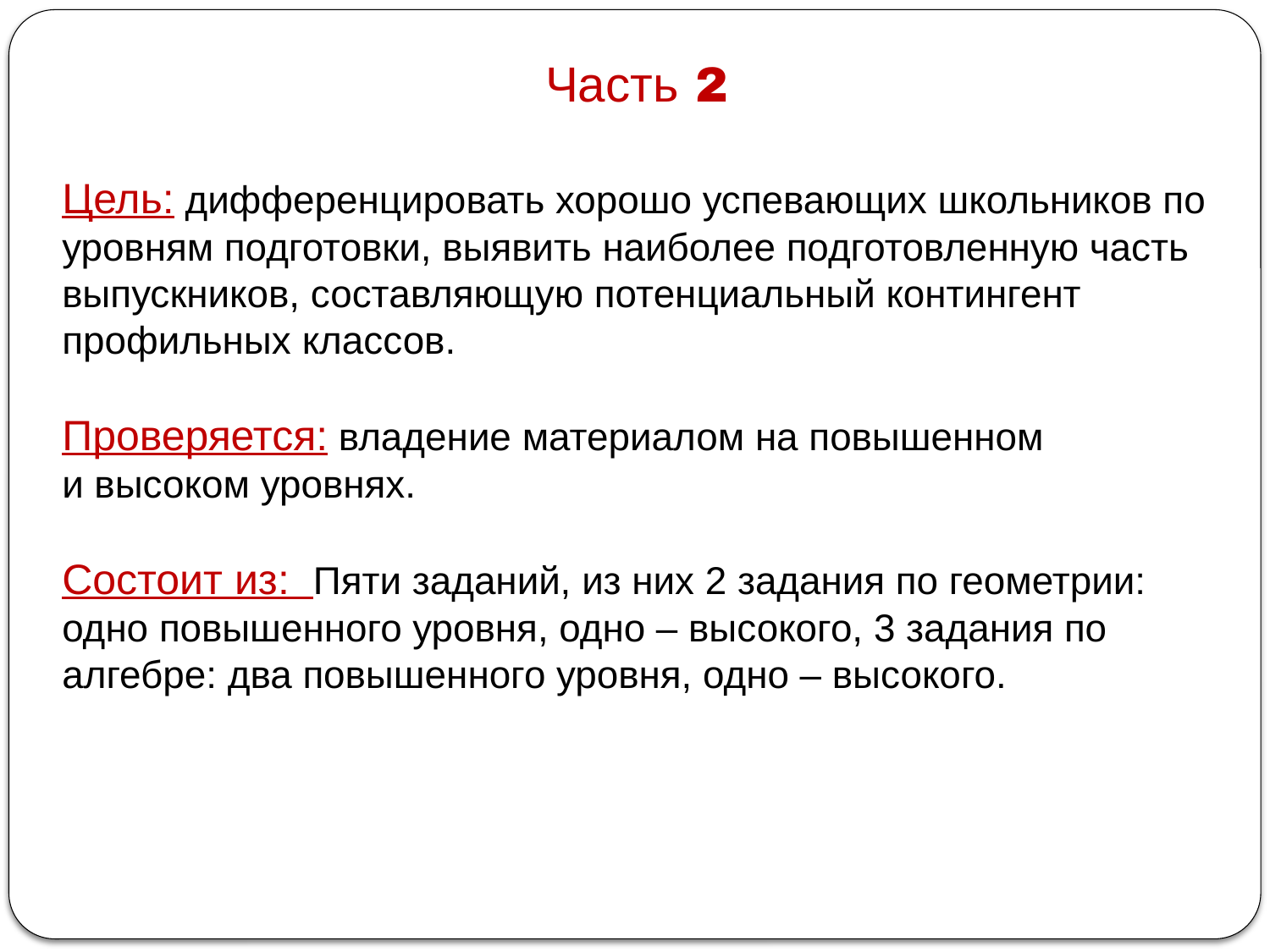

Часть 2

Цель: дифференцировать хорошо успевающих школьников по уровням подготовки, выявить наиболее подготовленную часть выпускников, составляющую потенциальный контингент профильных классов.

Проверяется: владение материалом на повышенном
и высоком уровнях.

Состоит из:  Пяти заданий, из них 2 задания по геометрии: одно повышенного уровня, одно – высокого, 3 задания по алгебре: два повышенного уровня, одно – высокого.